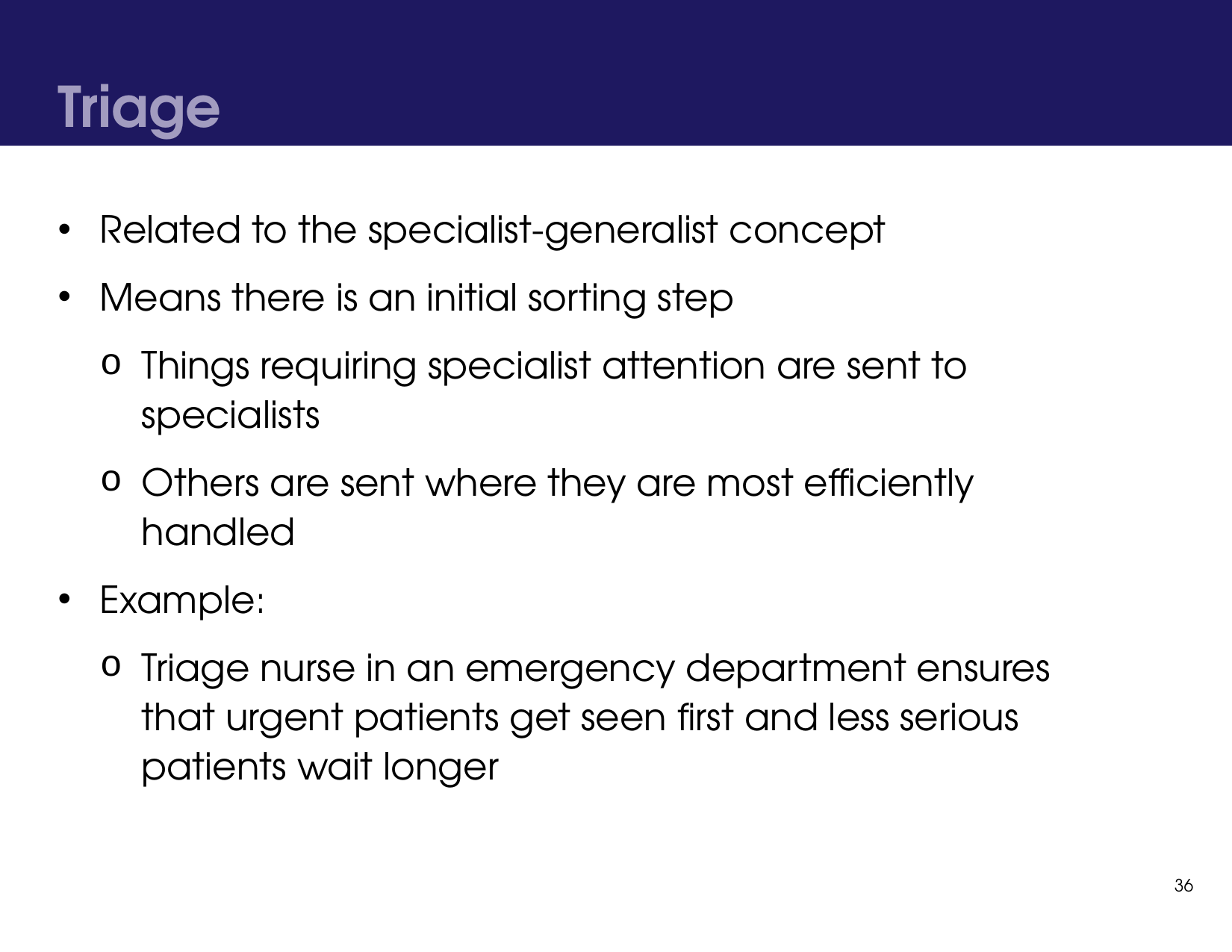

# Triage
Related to the specialist-generalist concept
Means there is an initial sorting step
Things requiring specialist attention are sent to specialists
Others are sent where they are most efficiently handled
Example:
Triage nurse in an emergency department ensures that urgent patients get seen first and less serious patients wait longer
36